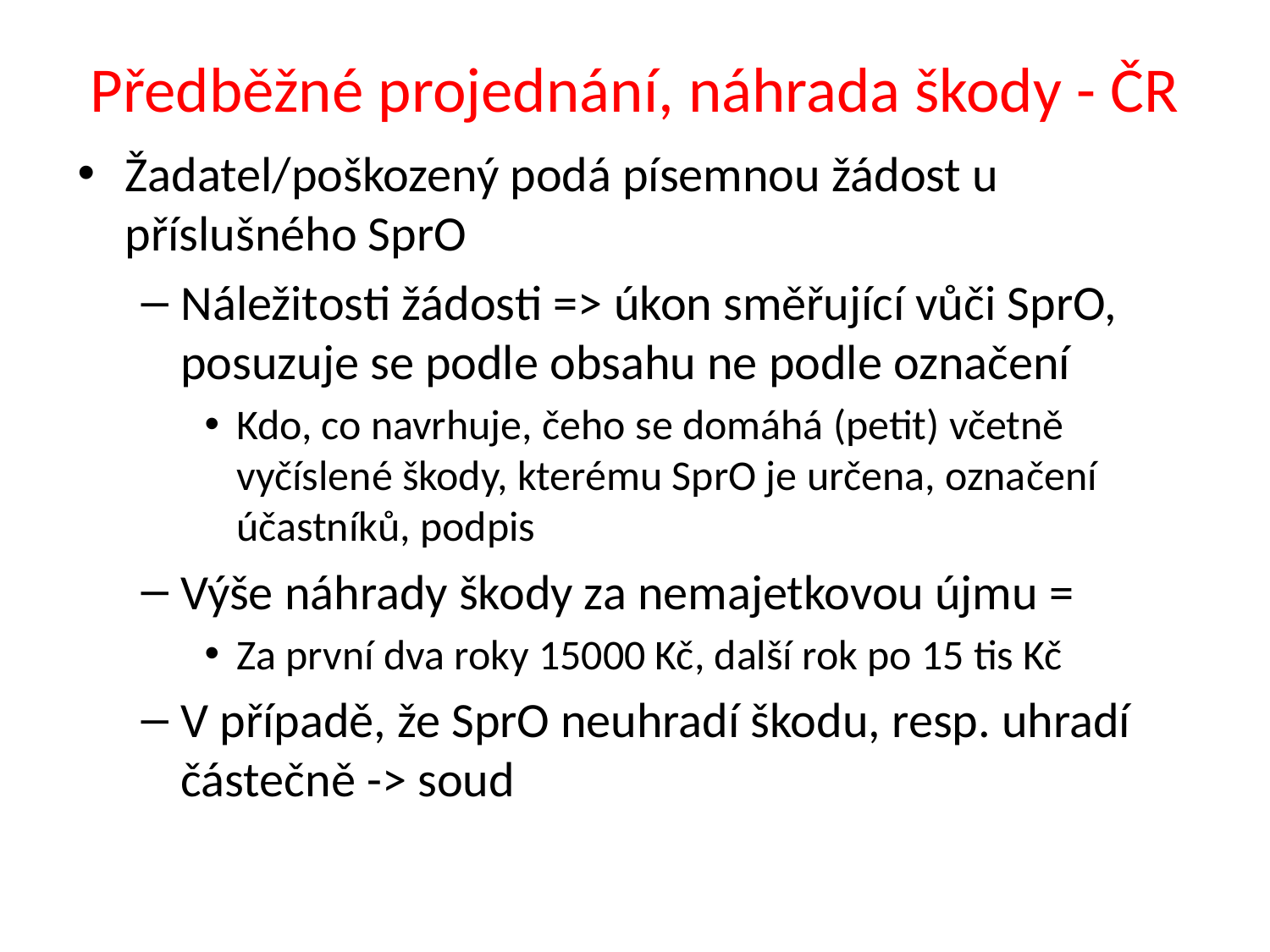

# Předběžné projednání, náhrada škody - ČR
Žadatel/poškozený podá písemnou žádost u příslušného SprO
Náležitosti žádosti => úkon směřující vůči SprO, posuzuje se podle obsahu ne podle označení
Kdo, co navrhuje, čeho se domáhá (petit) včetně vyčíslené škody, kterému SprO je určena, označení účastníků, podpis
Výše náhrady škody za nemajetkovou újmu =
Za první dva roky 15000 Kč, další rok po 15 tis Kč
V případě, že SprO neuhradí škodu, resp. uhradí částečně -> soud